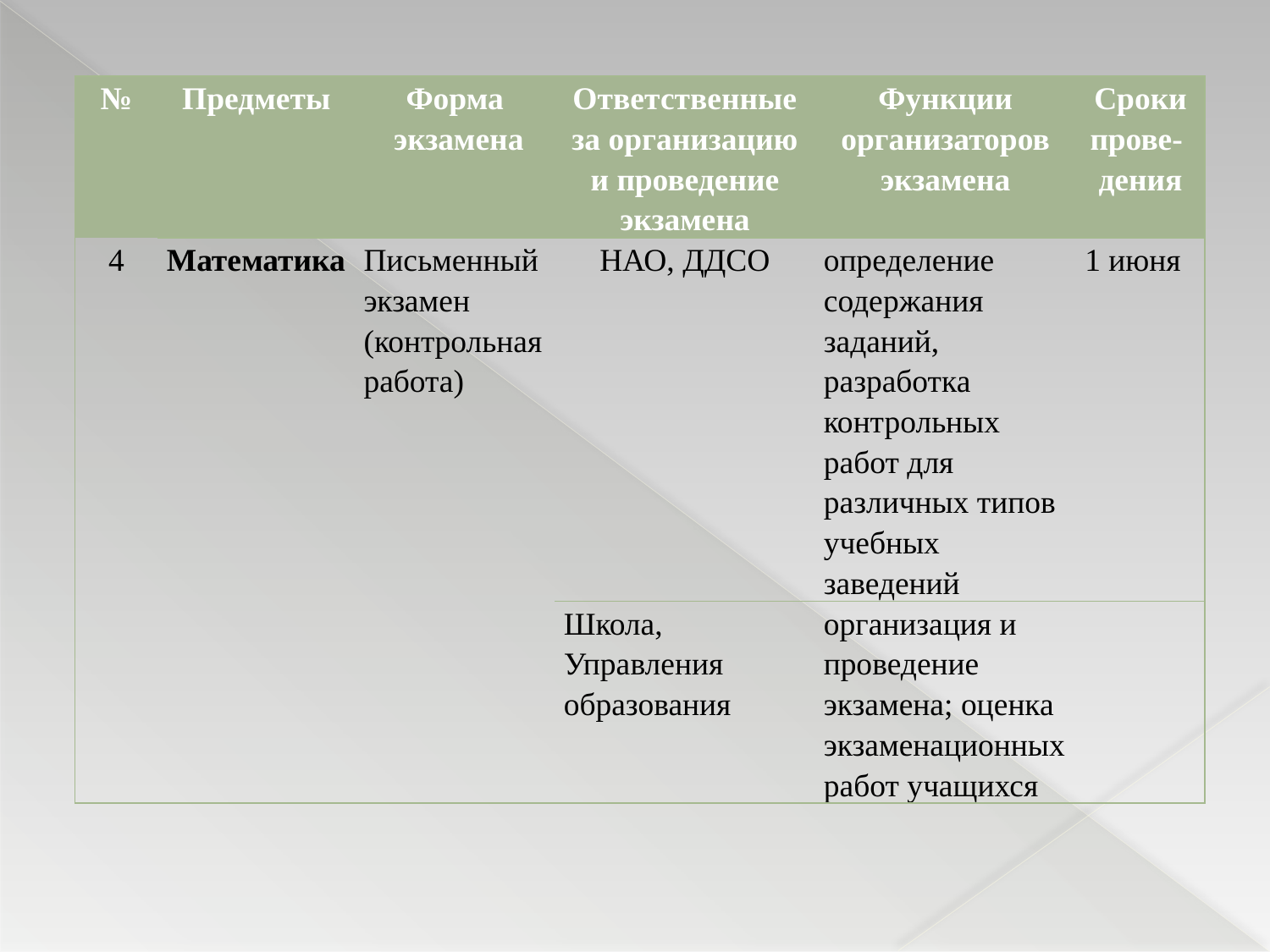

| № | Предметы | Форма экзамена | Ответственные за организацию и проведение экзамена | Функции организаторов экзамена | Сроки прове- дения |
| --- | --- | --- | --- | --- | --- |
| 4 | Математика | Письменный экзамен (контрольная работа) | НАО, ДДСО | определение содержания заданий, разработка контрольных работ для различных типов учебных заведений | 1 июня |
|  |  |  | Школа, Управления образования | организация и проведение экзамена; оценка экзаменационных работ учащихся |  |